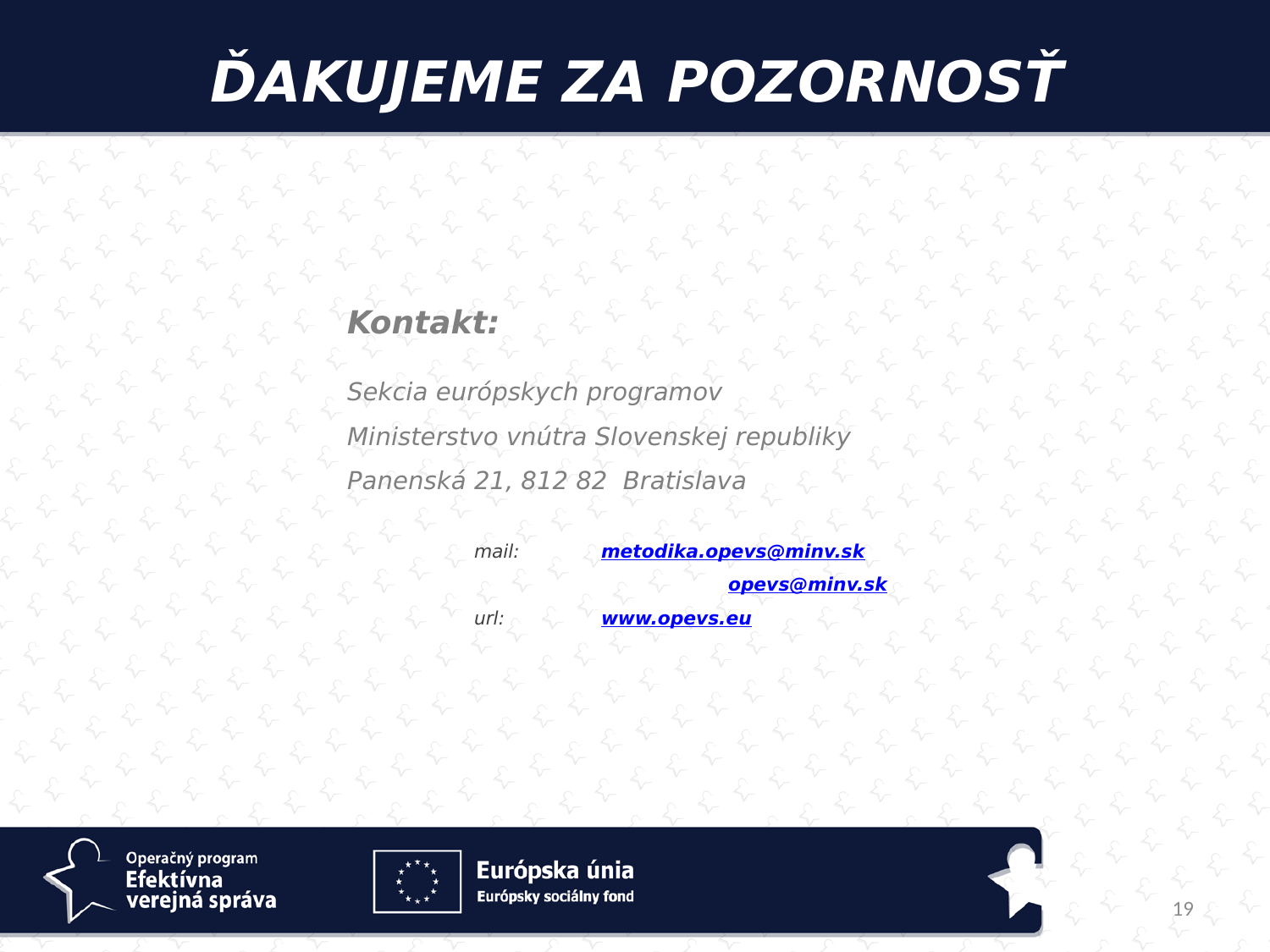

Ďakujeme za pozornosť
Kontakt:

Sekcia európskych programov
Ministerstvo vnútra Slovenskej republiky
Panenská 21, 812 82  Bratislava

	mail:     	metodika.opevs@minv.sk
			opevs@minv.sk
	url:       	www.opevs.eu
19